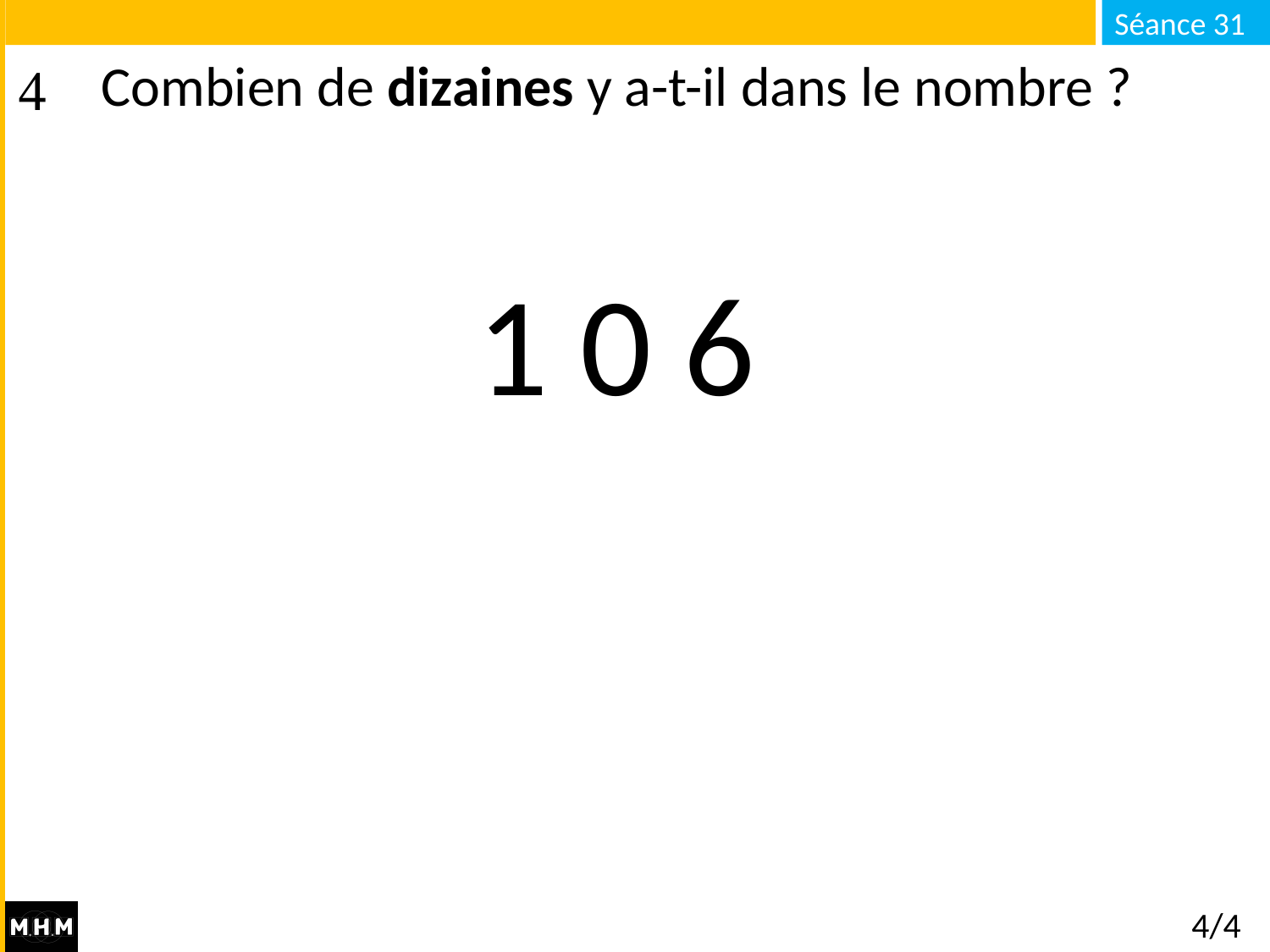

# Combien de dizaines y a-t-il dans le nombre ?
1 0 6
4/4